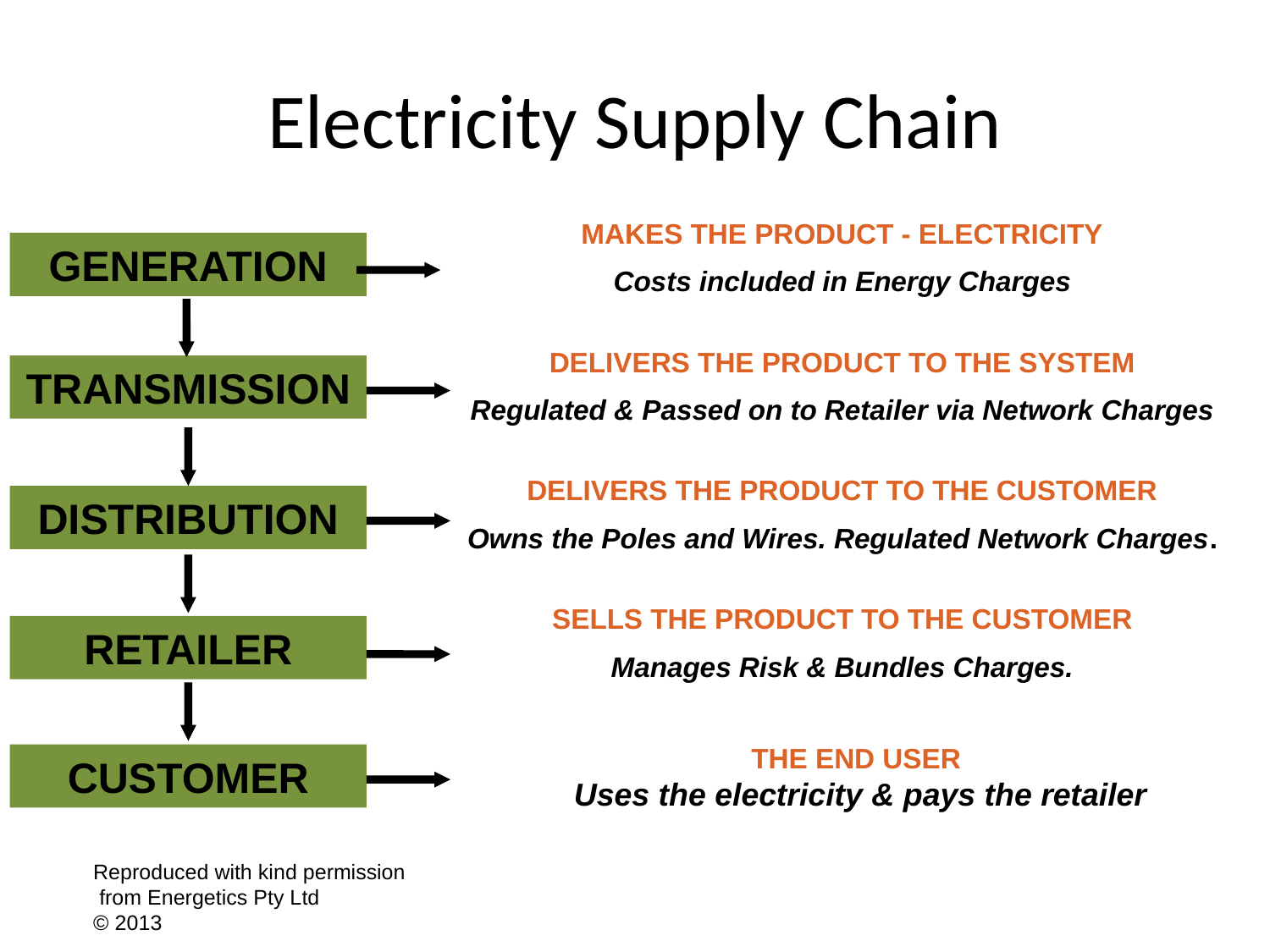

# Electricity Supply Chain
MAKES THE PRODUCT - ELECTRICITY
Costs included in Energy Charges
GENERATION

DELIVERS THE PRODUCT TO THE SYSTEM
Regulated & Passed on to Retailer via Network Charges
TRANSMISSION

DELIVERS THE PRODUCT TO THE CUSTOMER
Owns the Poles and Wires. Regulated Network Charges.
DISTRIBUTION

SELLS THE PRODUCT TO THE CUSTOMER
Manages Risk & Bundles Charges.
RETAILER

THE END USER
 Uses the electricity & pays the retailer
CUSTOMER

Reproduced with kind permission
 from Energetics Pty Ltd
© 2013